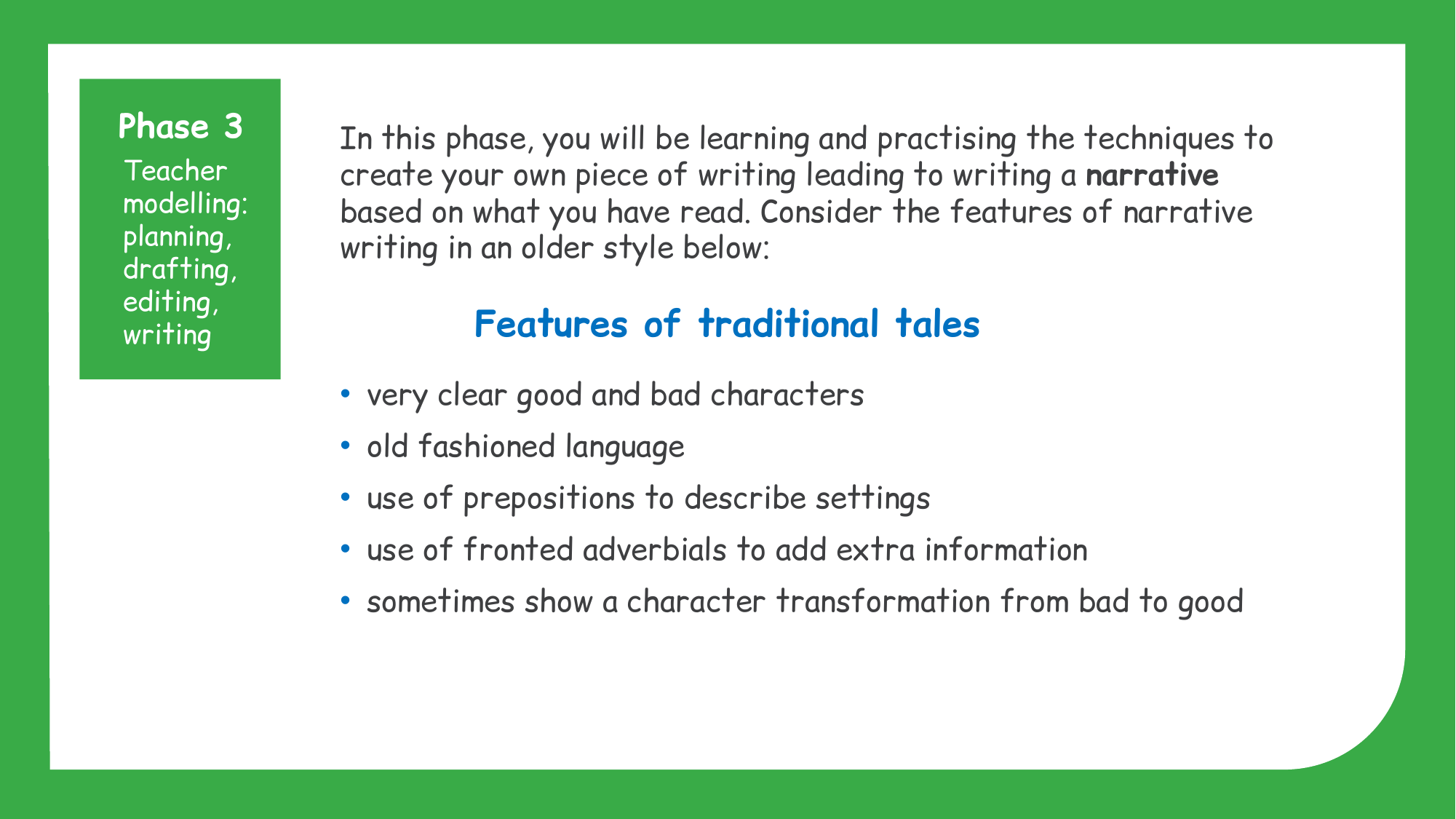

Phase 3
Teacher modelling:
planning, drafting, editing, writing
In this phase, you will be learning and practising the techniques to create your own piece of writing leading to writing a narrative based on what you have read. Consider the features of narrative writing in an older style below:
Features of traditional tales
very clear good and bad characters
old fashioned language
use of prepositions to describe settings
use of fronted adverbials to add extra information
sometimes show a character transformation from bad to good